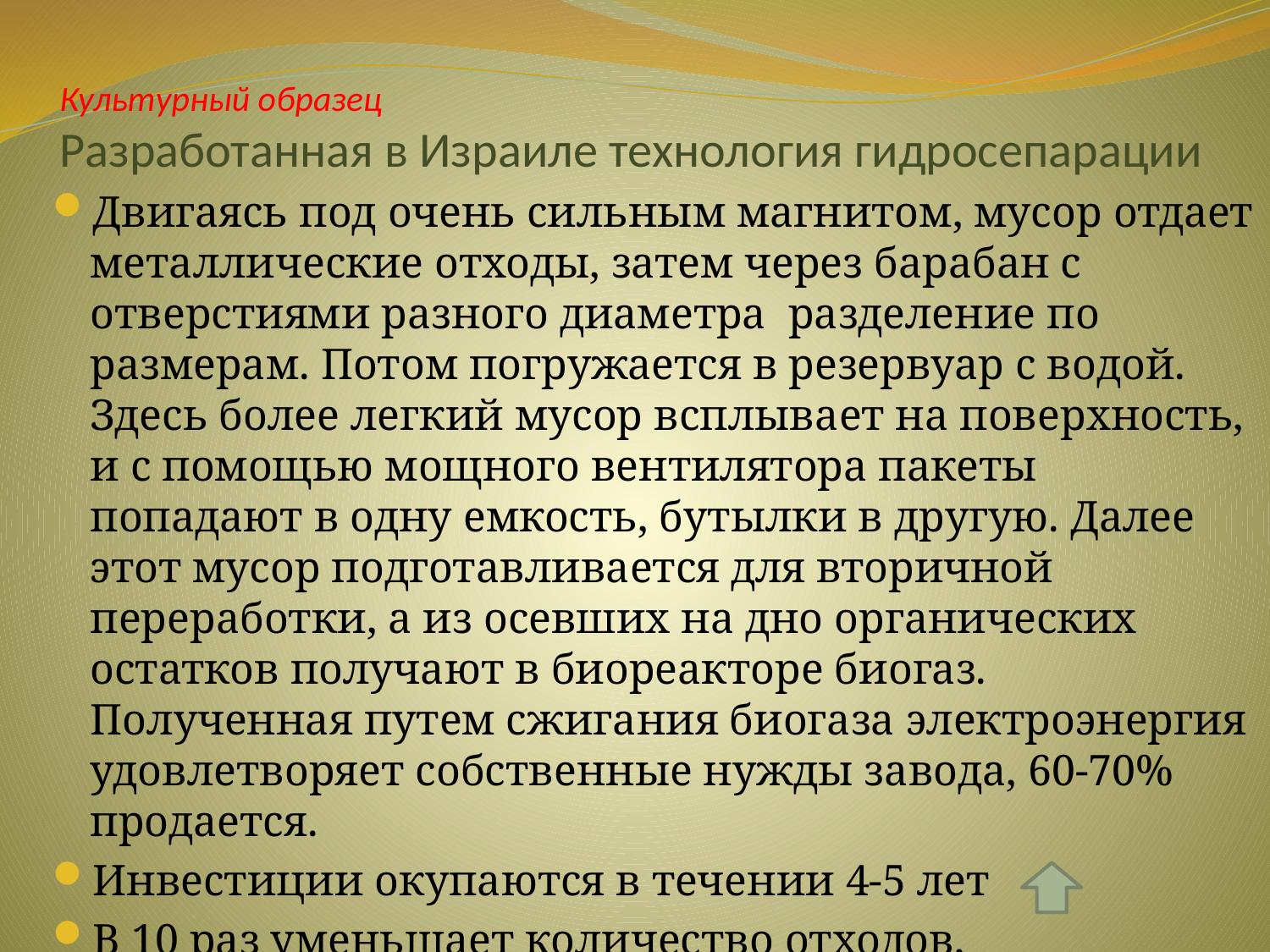

# Культурный образец Разработанная в Израиле технология гидросепарации
Двигаясь под очень сильным магнитом, мусор отдает металлические отходы, затем через барабан с отверстиями разного диаметра  разделение по размерам. Потом погружается в резервуар с водой. Здесь более легкий мусор всплывает на поверхность, и с помощью мощного вентилятора пакеты попадают в одну емкость, бутылки в другую. Далее этот мусор подготавливается для вторичной переработки, а из осевших на дно органических остатков получают в биореакторе биогаз. Полученная путем сжигания биогаза электроэнергия удовлетворяет собственные нужды завода, 60-70% продается.
Инвестиции окупаются в течении 4-5 лет
В 10 раз уменьшает количество отходов, нуждающихся в захоронении. При этом они уже нетоксичны